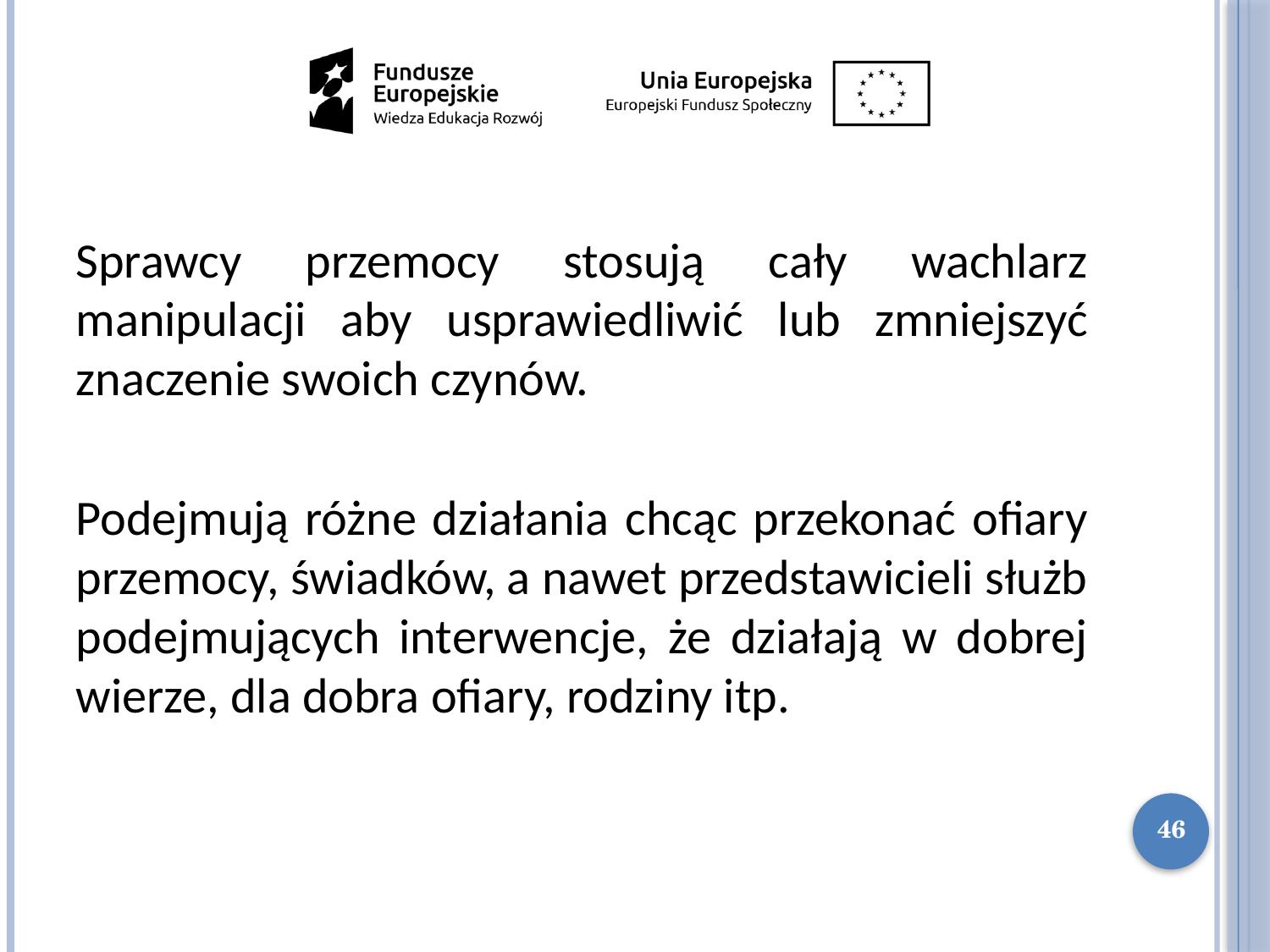

Sprawcy przemocy stosują cały wachlarz manipulacji aby usprawiedliwić lub zmniejszyć znaczenie swoich czynów.

Podejmują różne działania chcąc przekonać ofiary przemocy, świadków, a nawet przedstawicieli służb podejmujących interwencje, że działają w dobrej wierze, dla dobra ofiary, rodziny itp.
46